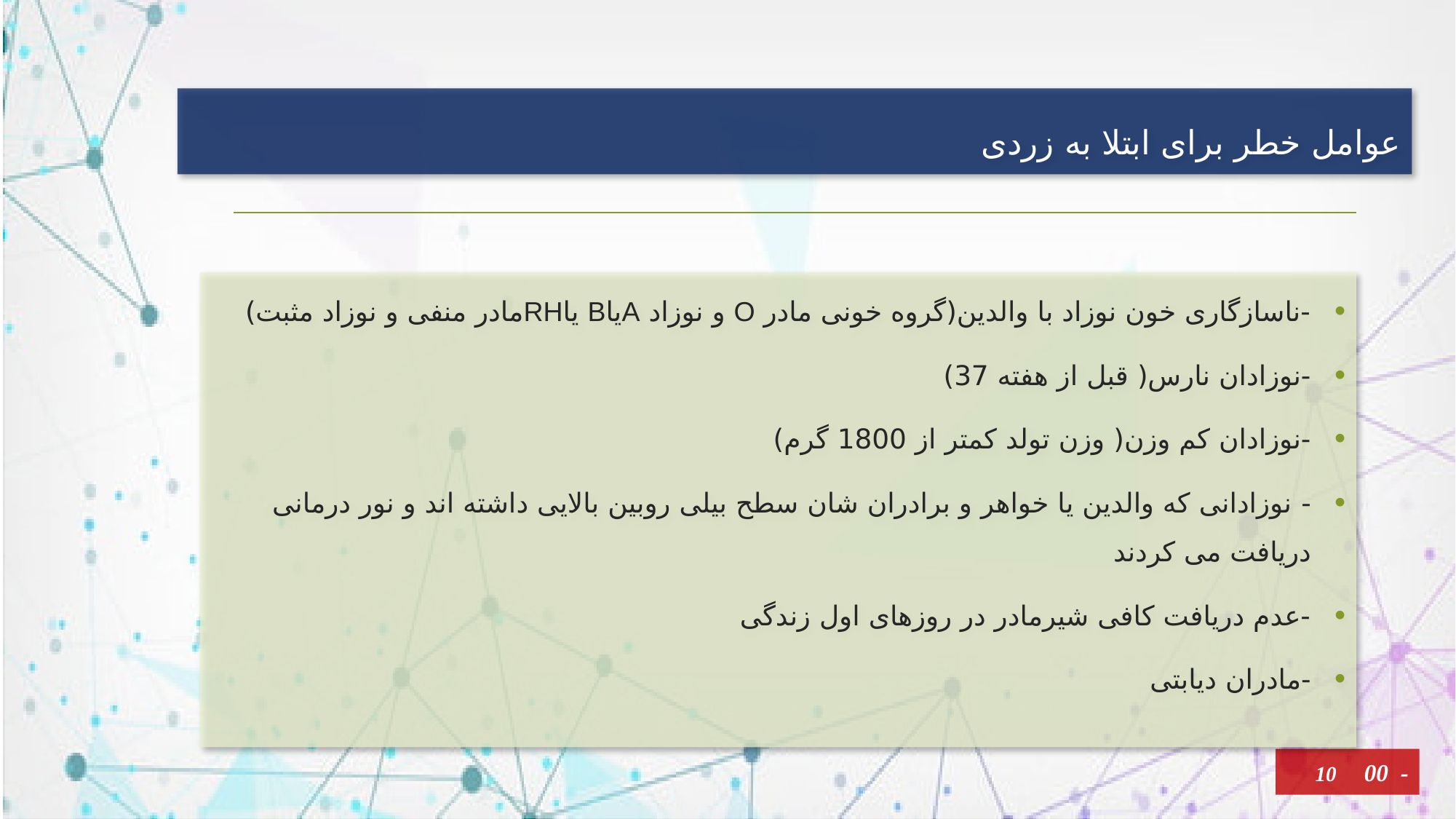

# عوامل خطر برای ابتلا به زردی
-ناسازگاری خون نوزاد با والدین(گروه خونی مادر O و نوزاد AیاB یاRHمادر منفی و نوزاد مثبت)
-نوزادان نارس( قبل از هفته 37)
-نوزادان کم وزن( وزن تولد کمتر از 1800 گرم)
- نوزادانی که والدین یا خواهر و برادران شان سطح بیلی روبین بالایی داشته اند و نور درمانی دریافت می کردند
-عدم دریافت کافی شیرمادر در روزهای اول زندگی
-مادران دیابتی